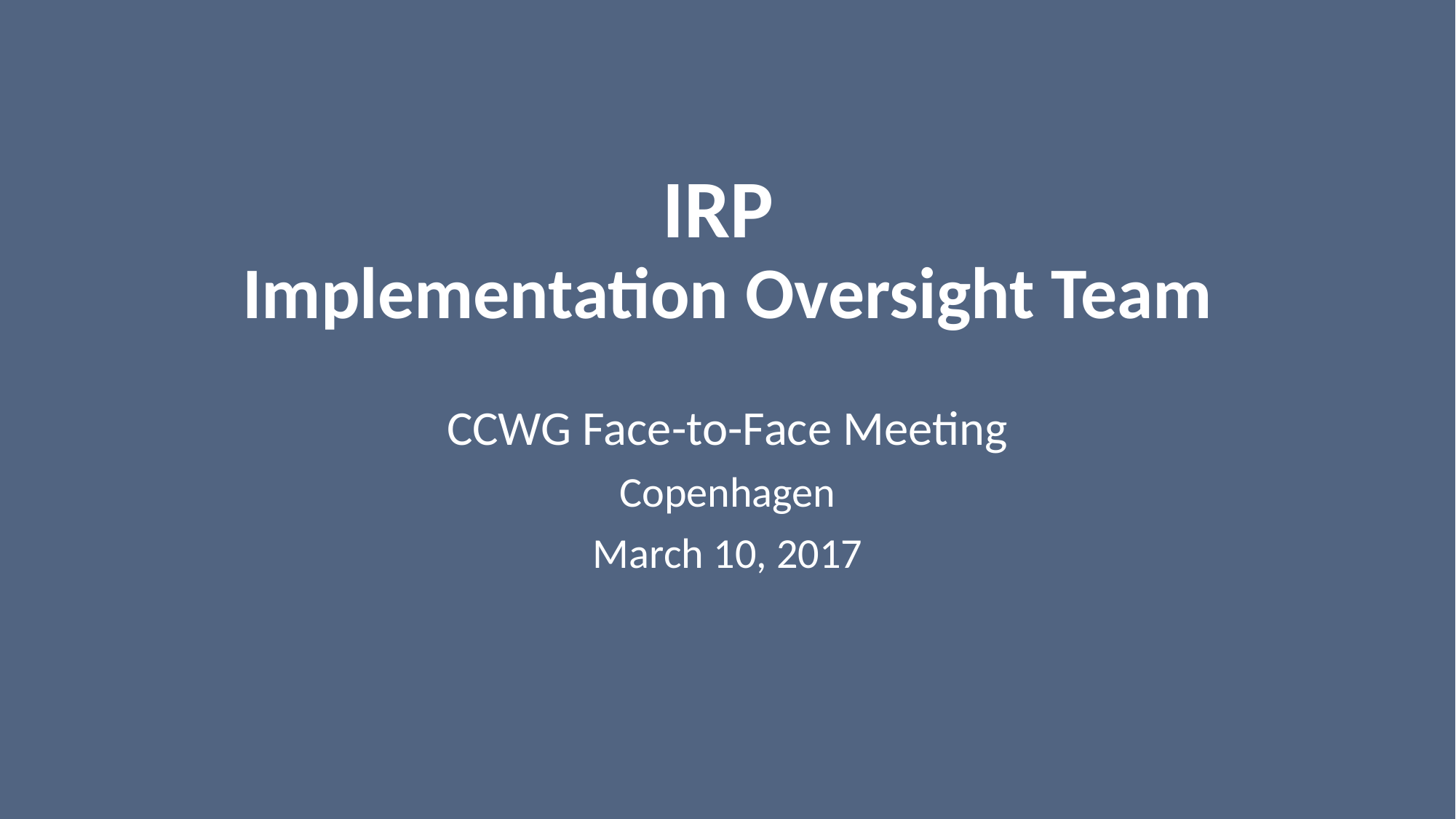

# IRP Implementation Oversight Team
CCWG Face-to-Face Meeting
Copenhagen
March 10, 2017